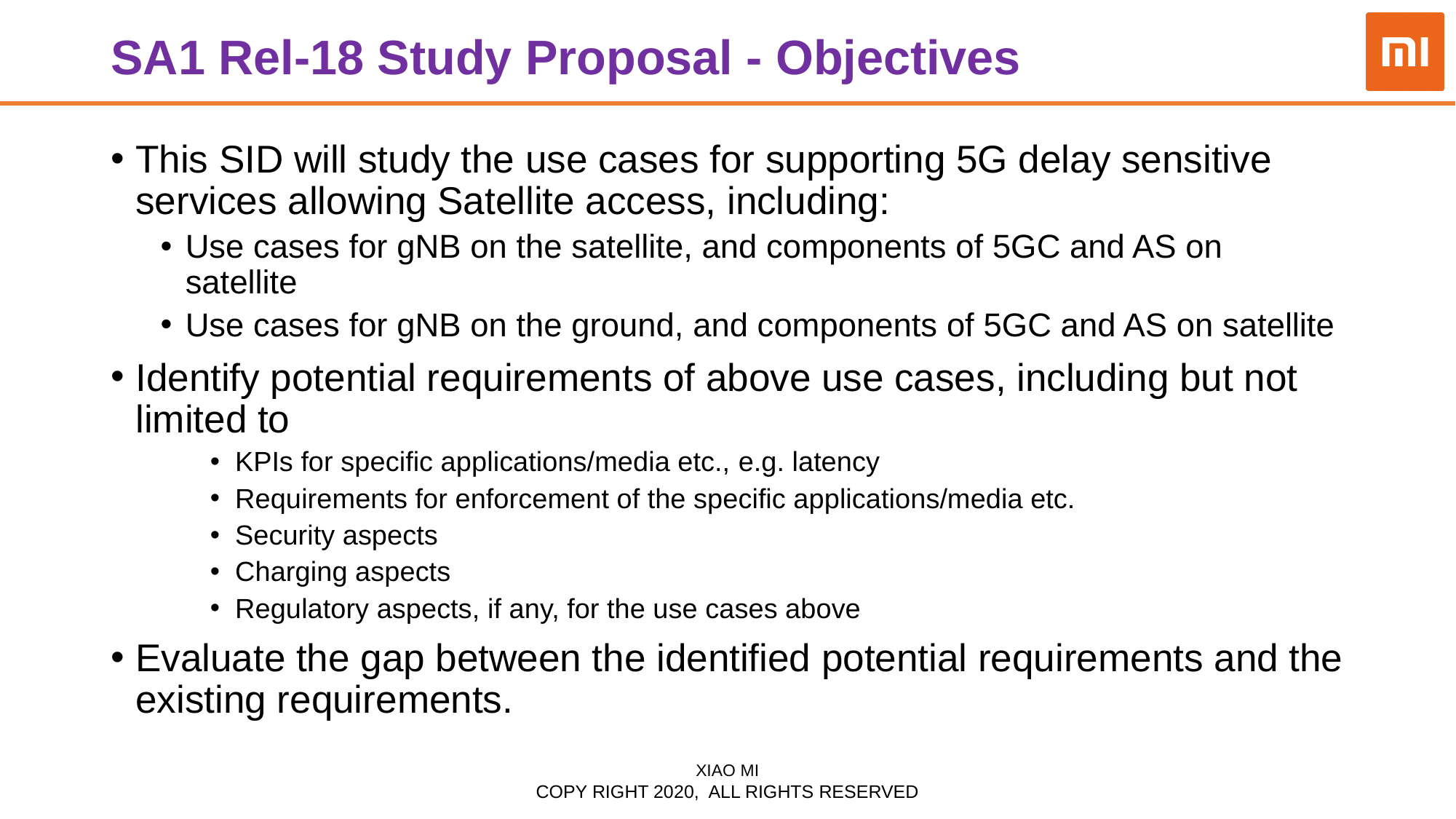

# SA1 Rel-18 Study Proposal - Objectives
This SID will study the use cases for supporting 5G delay sensitive services allowing Satellite access, including:
Use cases for gNB on the satellite, and components of 5GC and AS on satellite
Use cases for gNB on the ground, and components of 5GC and AS on satellite
Identify potential requirements of above use cases, including but not limited to
KPIs for specific applications/media etc., e.g. latency
Requirements for enforcement of the specific applications/media etc.
Security aspects
Charging aspects
Regulatory aspects, if any, for the use cases above
Evaluate the gap between the identified potential requirements and the existing requirements.

XIAO MI
Copy right 2020,  all rights reserved